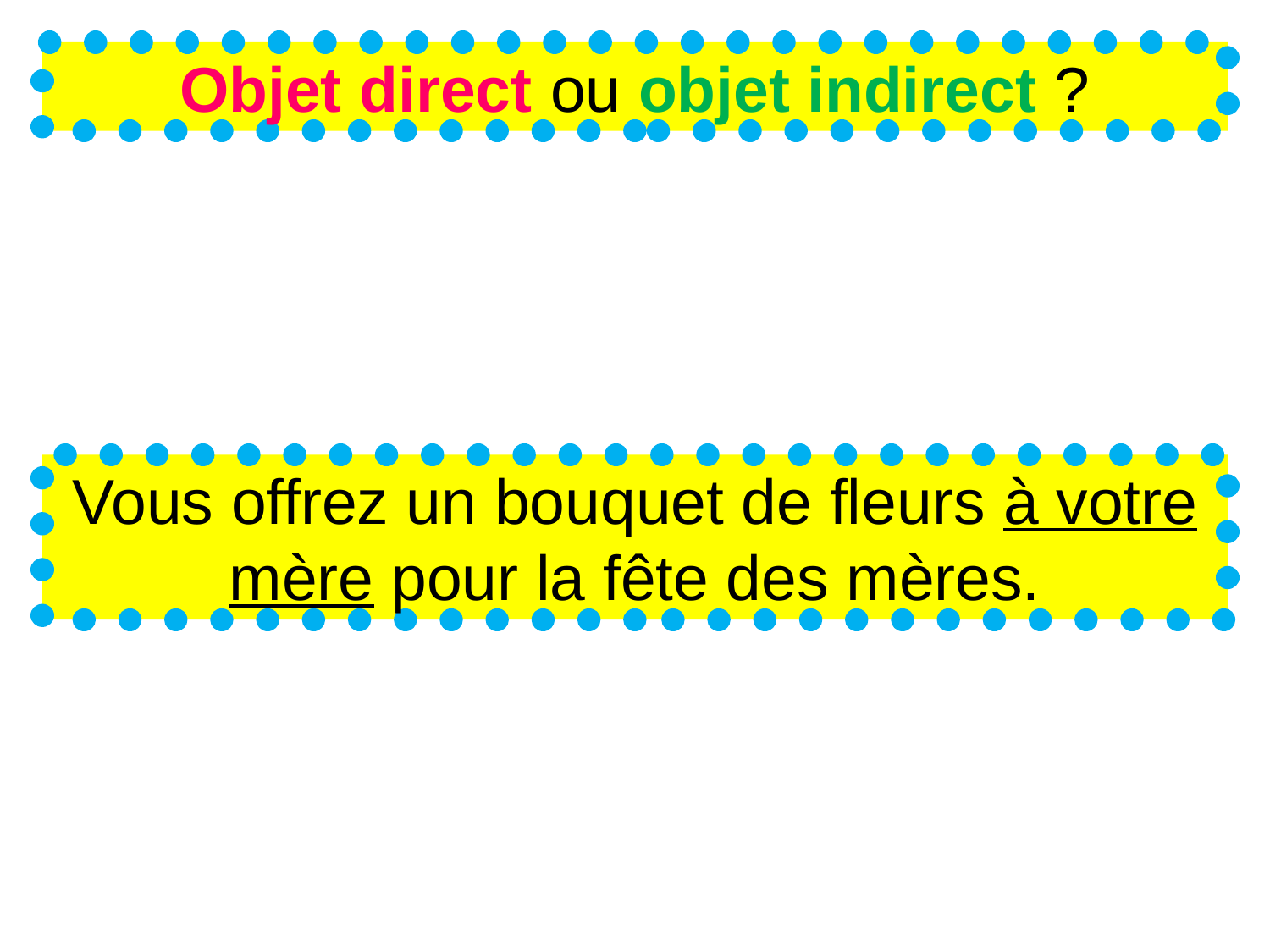

Objet direct ou objet indirect ?
Vous offrez un bouquet de fleurs à votre mère pour la fête des mères.